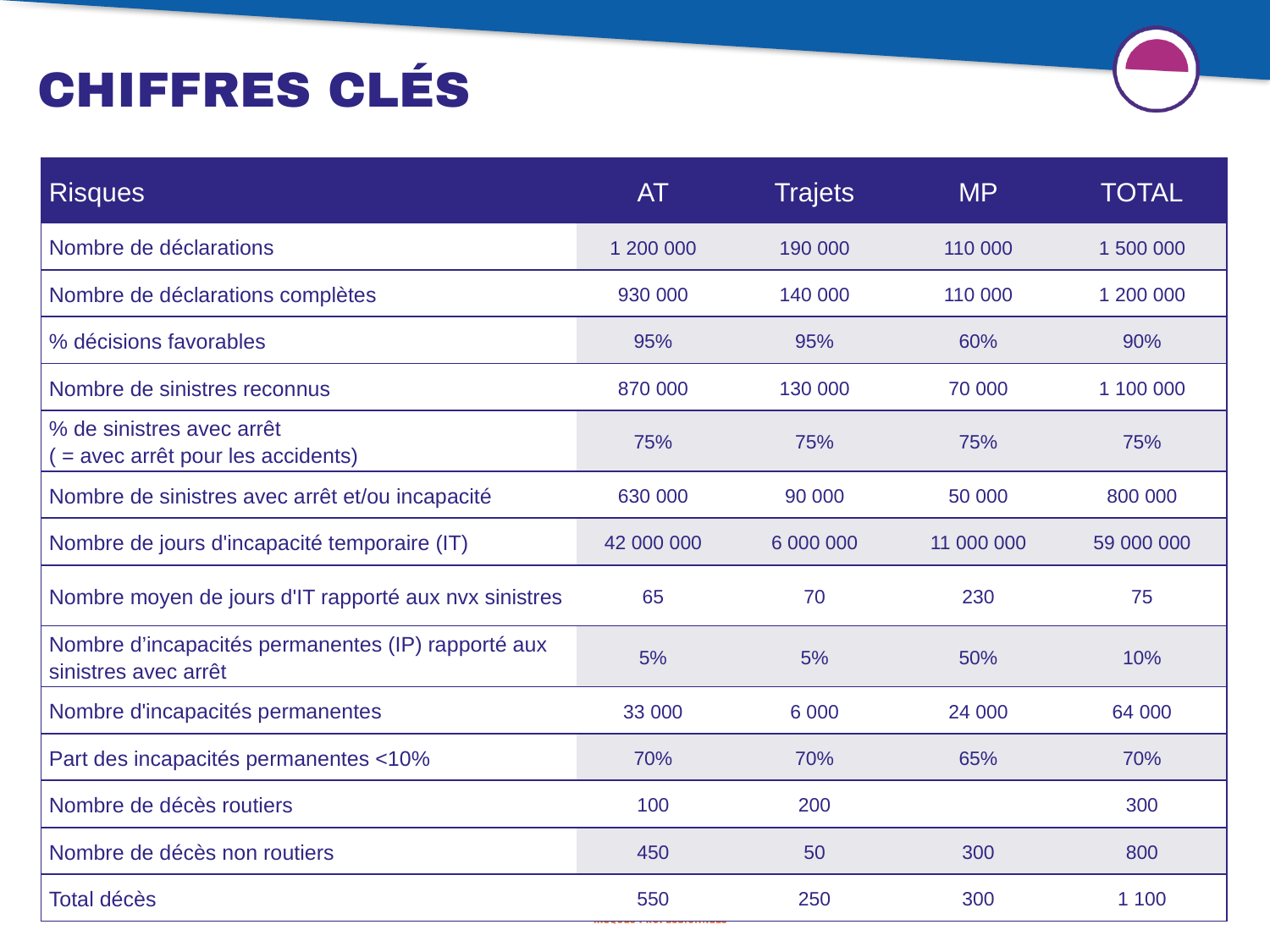

# Chiffres clés
| Risques | AT | Trajets | MP | TOTAL |
| --- | --- | --- | --- | --- |
| Nombre de déclarations | 1 200 000 | 190 000 | 110 000 | 1 500 000 |
| Nombre de déclarations complètes | 930 000 | 140 000 | 110 000 | 1 200 000 |
| % décisions favorables | 95% | 95% | 60% | 90% |
| Nombre de sinistres reconnus | 870 000 | 130 000 | 70 000 | 1 100 000 |
| % de sinistres avec arrêt ( = avec arrêt pour les accidents) | 75% | 75% | 75% | 75% |
| Nombre de sinistres avec arrêt et/ou incapacité | 630 000 | 90 000 | 50 000 | 800 000 |
| Nombre de jours d'incapacité temporaire (IT) | 42 000 000 | 6 000 000 | 11 000 000 | 59 000 000 |
| Nombre moyen de jours d'IT rapporté aux nvx sinistres | 65 | 70 | 230 | 75 |
| Nombre d’incapacités permanentes (IP) rapporté aux sinistres avec arrêt | 5% | 5% | 50% | 10% |
| Nombre d'incapacités permanentes | 33 000 | 6 000 | 24 000 | 64 000 |
| Part des incapacités permanentes <10% | 70% | 70% | 65% | 70% |
| Nombre de décès routiers | 100 | 200 |  | 300 |
| Nombre de décès non routiers | 450 | 50 | 300 | 800 |
| Total décès | 550 | 250 | 300 | 1 100 |
54